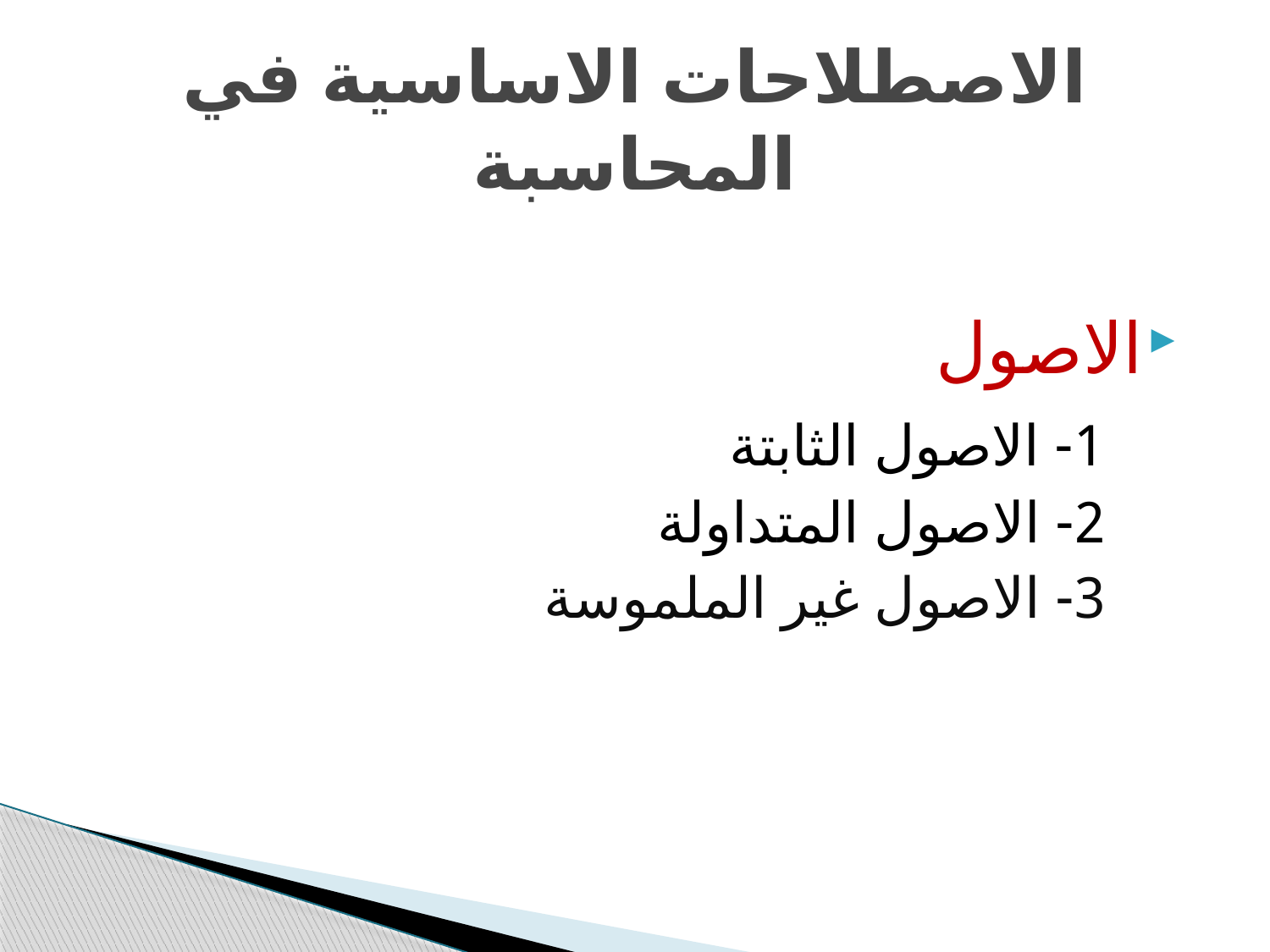

# الاصطلاحات الاساسية في المحاسبة

الاصول
    1- الاصول الثابتة
     2- الاصول المتداولة
     3- الاصول غير الملموسة